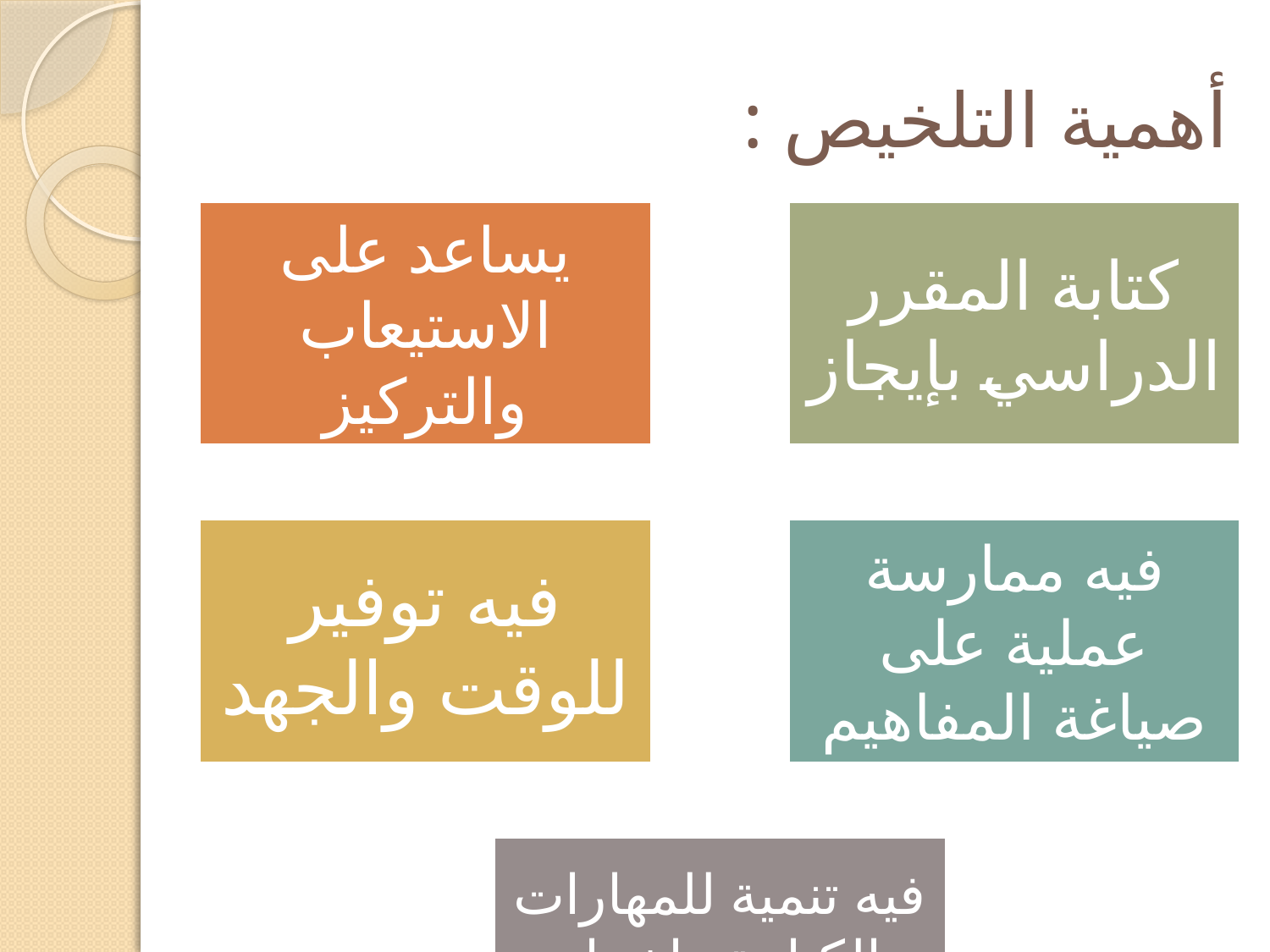

# أهمية التلخيص :
فيه توفير للوقت والجهد
فيه ممارسة عملية على صياغة المفاهيم